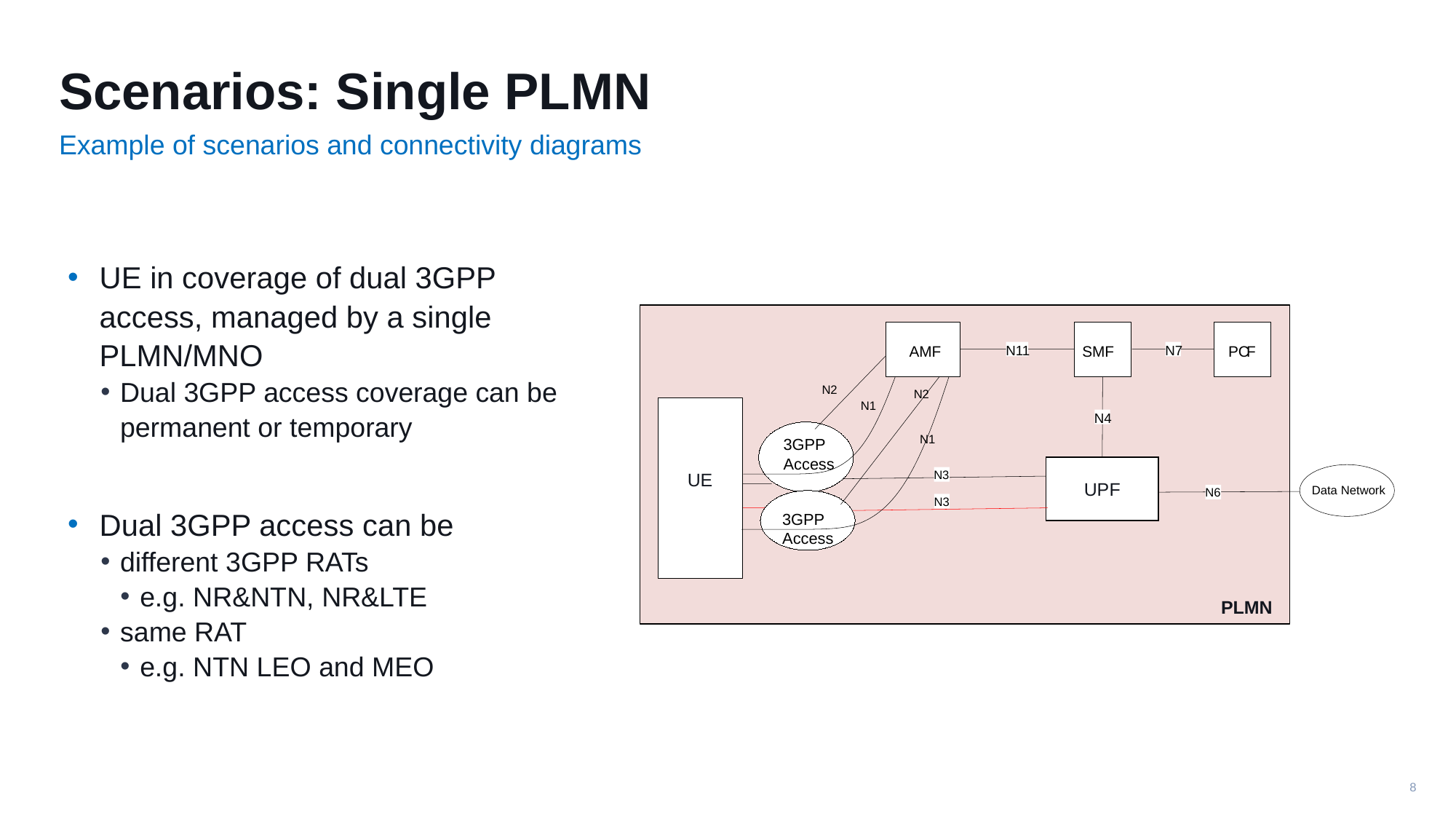

# Scenarios: Single PLMN
Example of scenarios and connectivity diagrams
UE in coverage of dual 3GPP access, managed by a single PLMN/MNO
Dual 3GPP access coverage can be
permanent or temporary

Dual 3GPP access can be
different 3GPP RATs
e.g. NR&NTN, NR&LTE
same RAT
e.g. NTN LEO and MEO

AMF

N11
SMF

N7
PC
F

N2

UE

N1

N4

3GPP
Access
UPF

N3

Data Network

N6

N3

3GPP
Access
PLMN
N2
N1